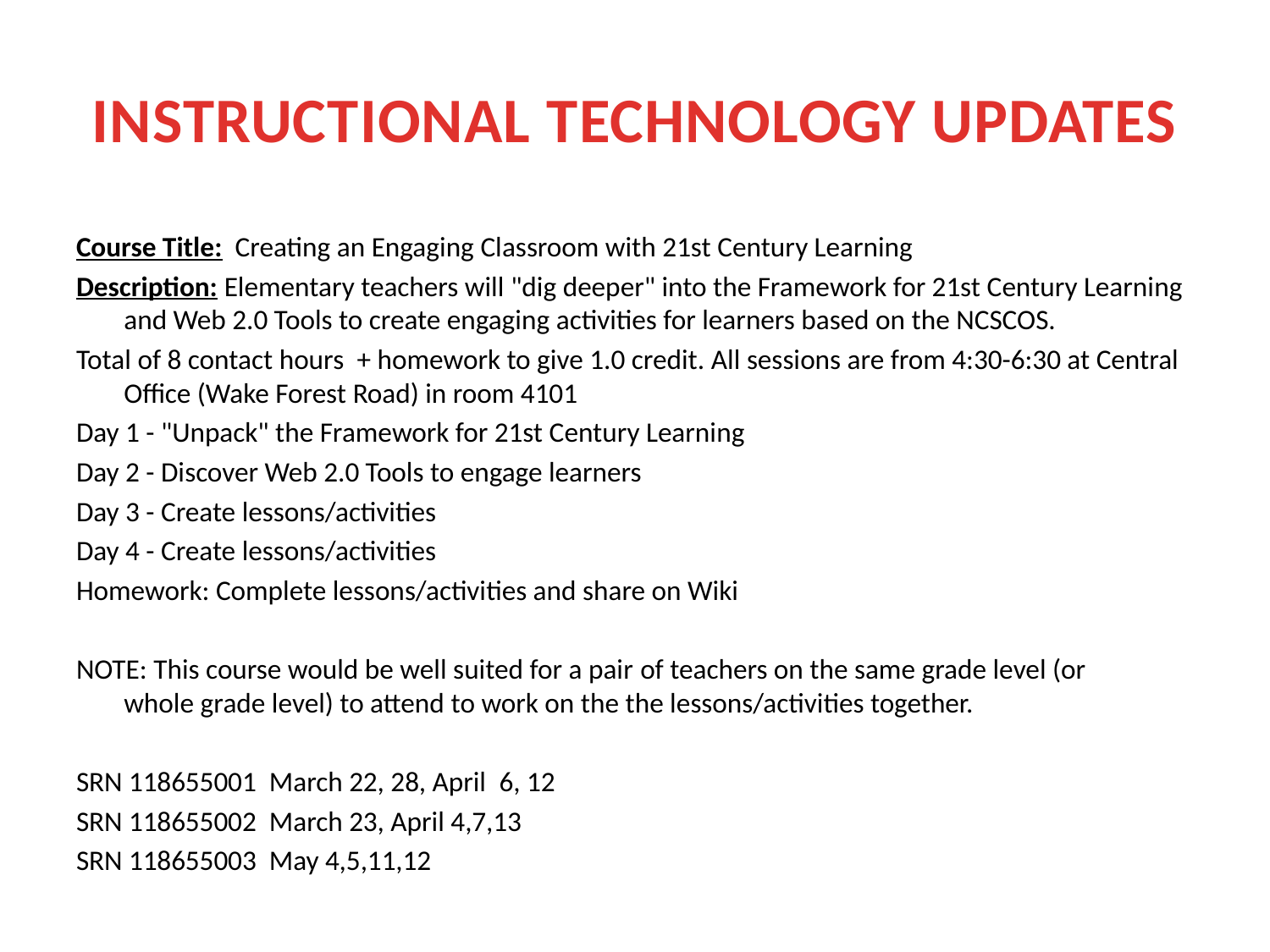

# INSTRUCTIONAL TECHNOLOGY UPDATES
Course Title:  Creating an Engaging Classroom with 21st Century Learning
Description: Elementary teachers will "dig deeper" into the Framework for 21st Century Learning and Web 2.0 Tools to create engaging activities for learners based on the NCSCOS.
Total of 8 contact hours  + homework to give 1.0 credit. All sessions are from 4:30-6:30 at Central Office (Wake Forest Road) in room 4101
Day 1 - "Unpack" the Framework for 21st Century Learning
Day 2 - Discover Web 2.0 Tools to engage learners
Day 3 - Create lessons/activities
Day 4 - Create lessons/activities
Homework: Complete lessons/activities and share on Wiki

NOTE: This course would be well suited for a pair of teachers on the same grade level (or whole grade level) to attend to work on the the lessons/activities together.

SRN 118655001  March 22, 28, April  6, 12
SRN 118655002  March 23, April 4,7,13
SRN 118655003  May 4,5,11,12